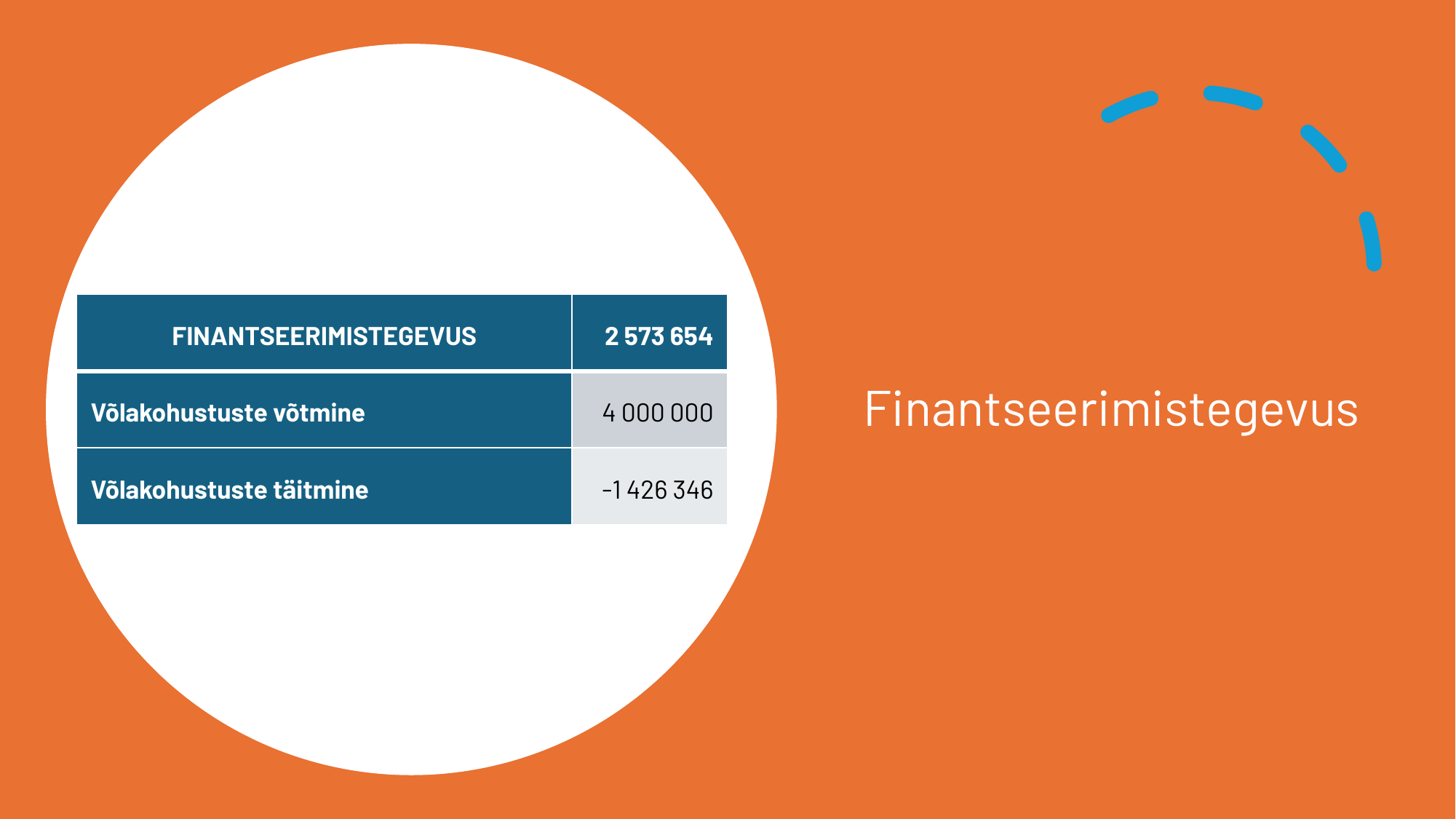

# Finantseerimistegevus

| FINANTSEERIMISTEGEVUS | 2 573 654 |
| --- | --- |
| Võlakohustuste võtmine | 4 000 000 |
| Võlakohustuste täitmine | -1 426 346 |